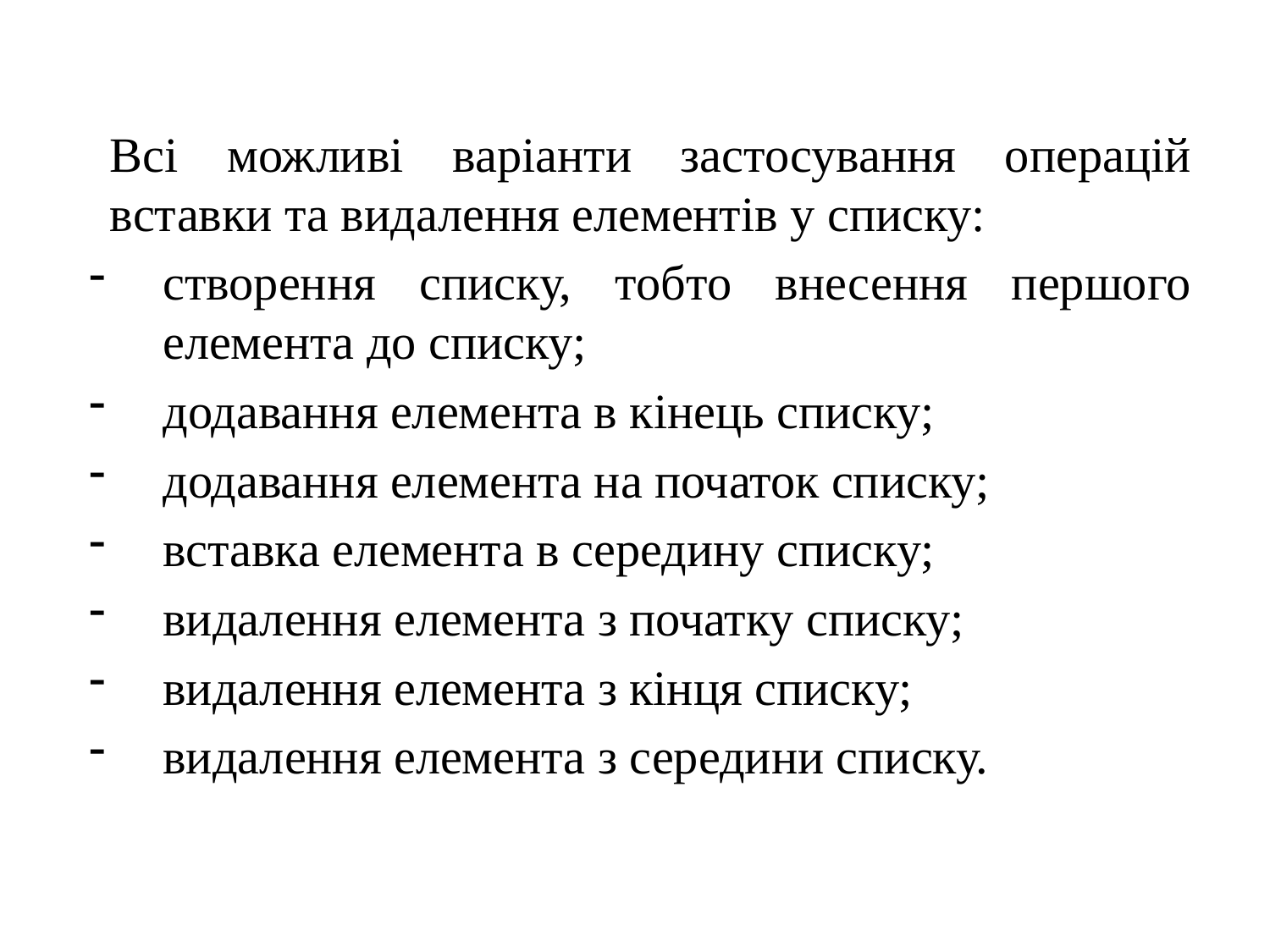

Всі можливі варіанти застосування операцій вставки та видалення елементів у списку:
створення списку, тобто внесення першого елемента до списку;
додавання елемента в кінець списку;
додавання елемента на початок списку;
вставка елемента в середину списку;
видалення елемента з початку списку;
видалення елемента з кінця списку;
видалення елемента з середини списку.